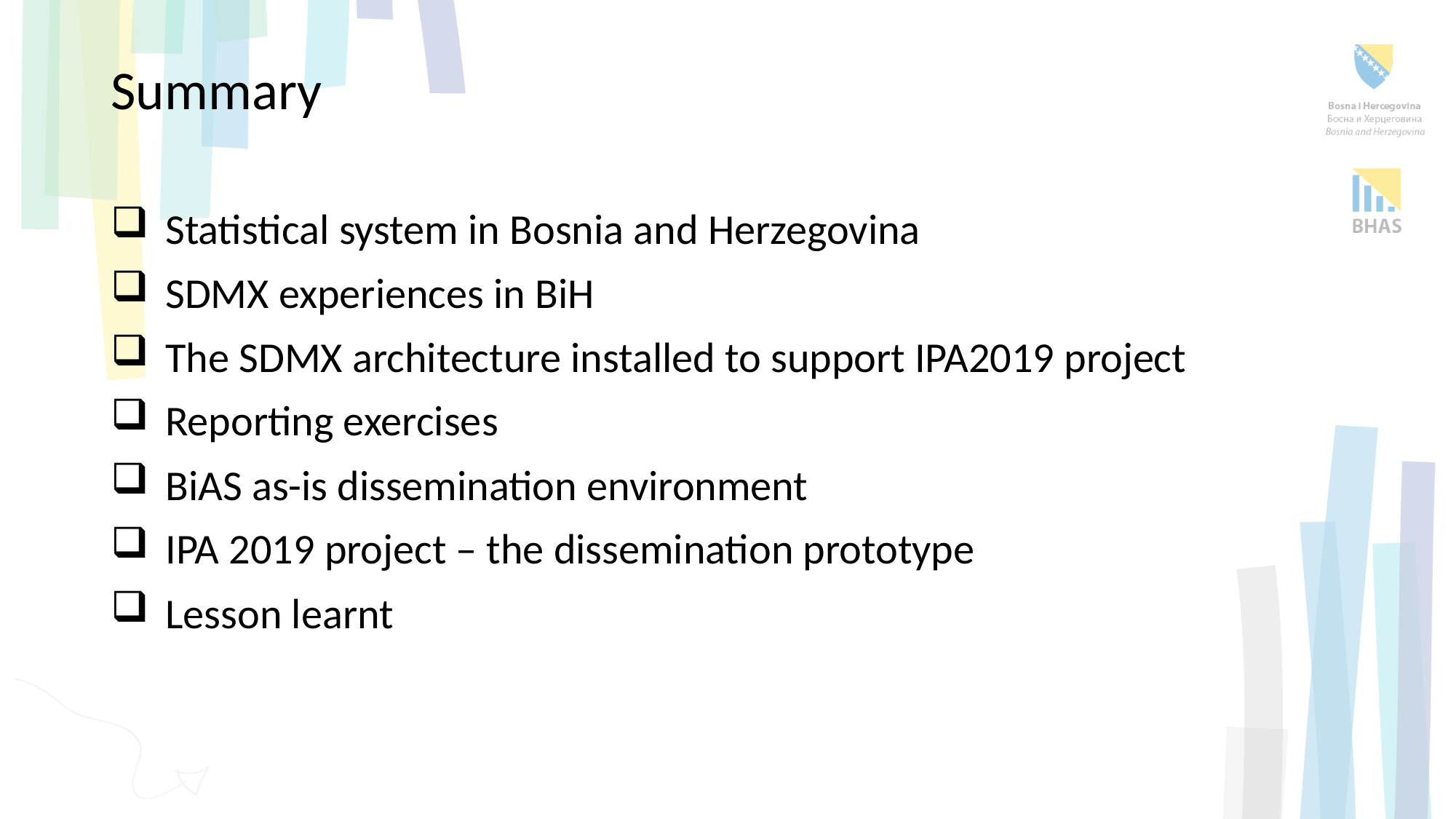

# Summary
Statistical system in Bosnia and Herzegovina
SDMX experiences in BiH
The SDMX architecture installed to support IPA2019 project
Reporting exercises
BiAS as-is dissemination environment
IPA 2019 project – the dissemination prototype
Lesson learnt